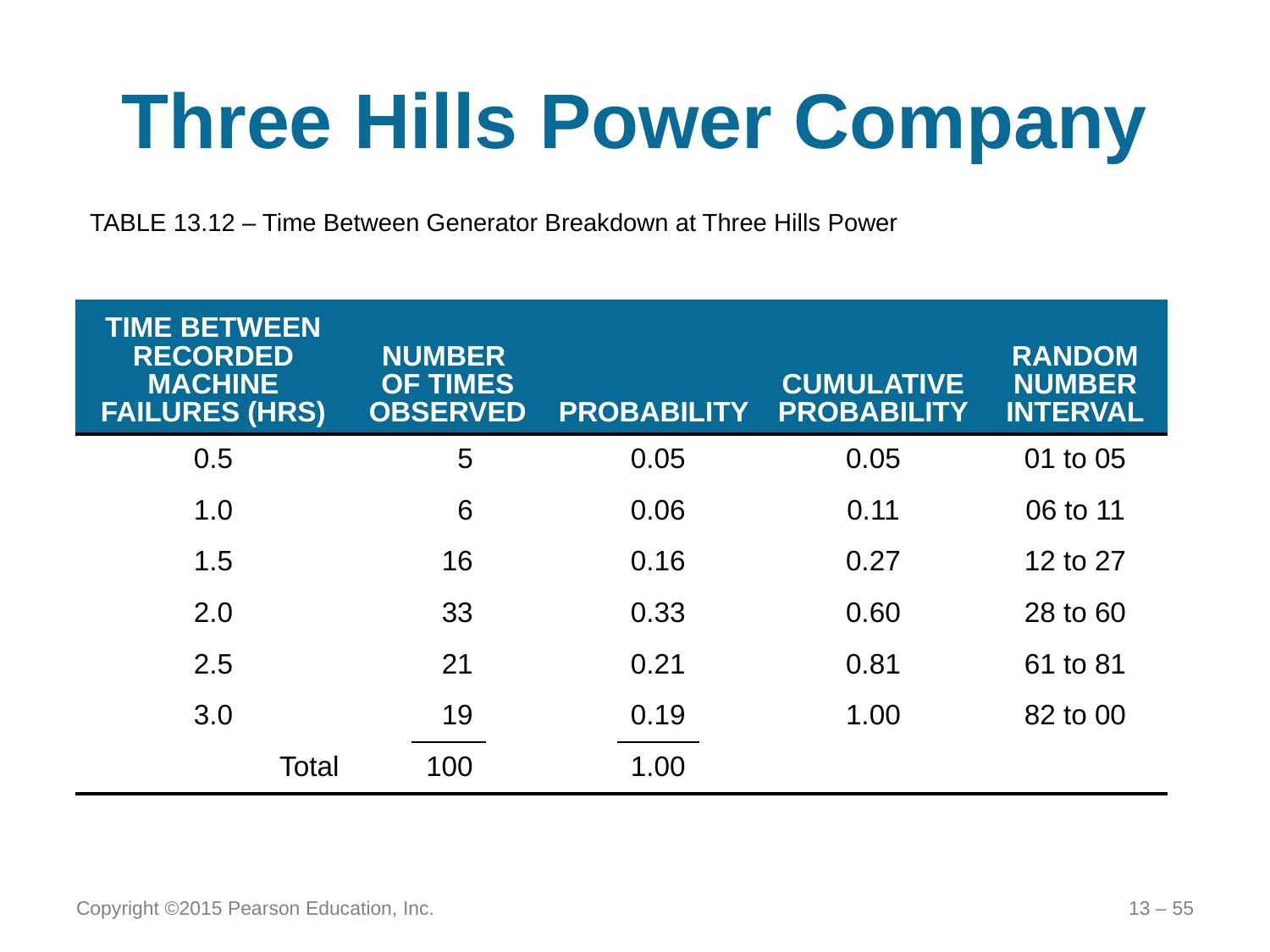

# Three Hills Power Company
TABLE 13.12 – Time Between Generator Breakdown at Three Hills Power
| TIME BETWEEN RECORDED MACHINE FAILURES (HRS) | NUMBER OF TIMES OBSERVED |  |  | PROBABILITY |  |  | CUMULATIVE PROBABILITY | RANDOM NUMBER INTERVAL |
| --- | --- | --- | --- | --- | --- | --- | --- | --- |
| 0.5 |  | 5 |  |  | 0.05 |  | 0.05 | 01 to 05 |
| 1.0 |  | 6 |  |  | 0.06 |  | 0.11 | 06 to 11 |
| 1.5 |  | 16 |  |  | 0.16 |  | 0.27 | 12 to 27 |
| 2.0 |  | 33 |  |  | 0.33 |  | 0.60 | 28 to 60 |
| 2.5 |  | 21 |  |  | 0.21 |  | 0.81 | 61 to 81 |
| 3.0 |  | 19 |  |  | 0.19 |  | 1.00 | 82 to 00 |
| Total |  | 100 |  |  | 1.00 |  |  |  |
Copyright ©2015 Pearson Education, Inc.
13 – 55